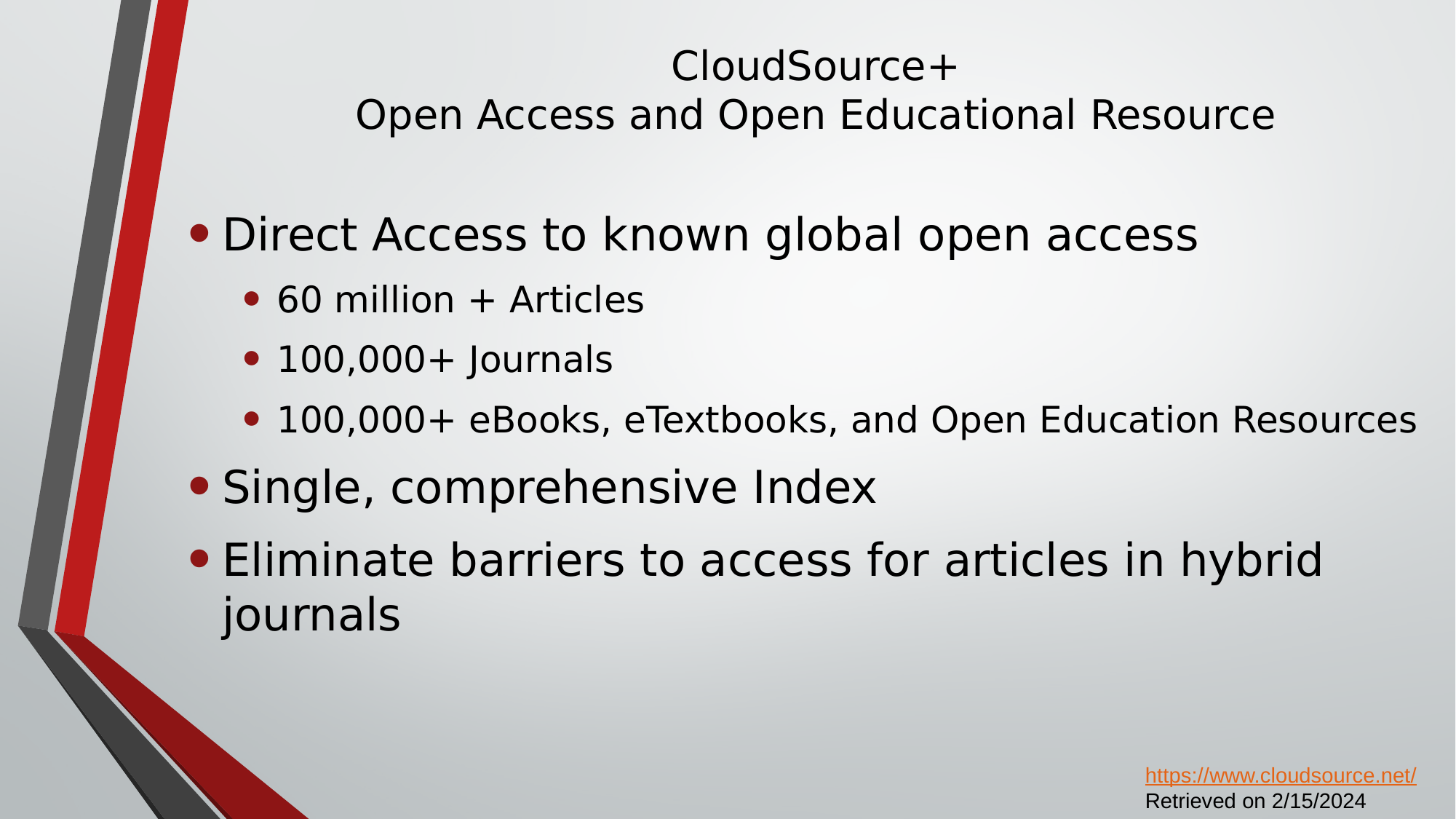

# CloudSource+ Open Access and Open Educational Resource
Direct Access to known global open access
60 million + Articles
100,000+ Journals
100,000+ eBooks, eTextbooks, and Open Education Resources
Single, comprehensive Index
Eliminate barriers to access for articles in hybrid journals
https://www.cloudsource.net/
Retrieved on 2/15/2024